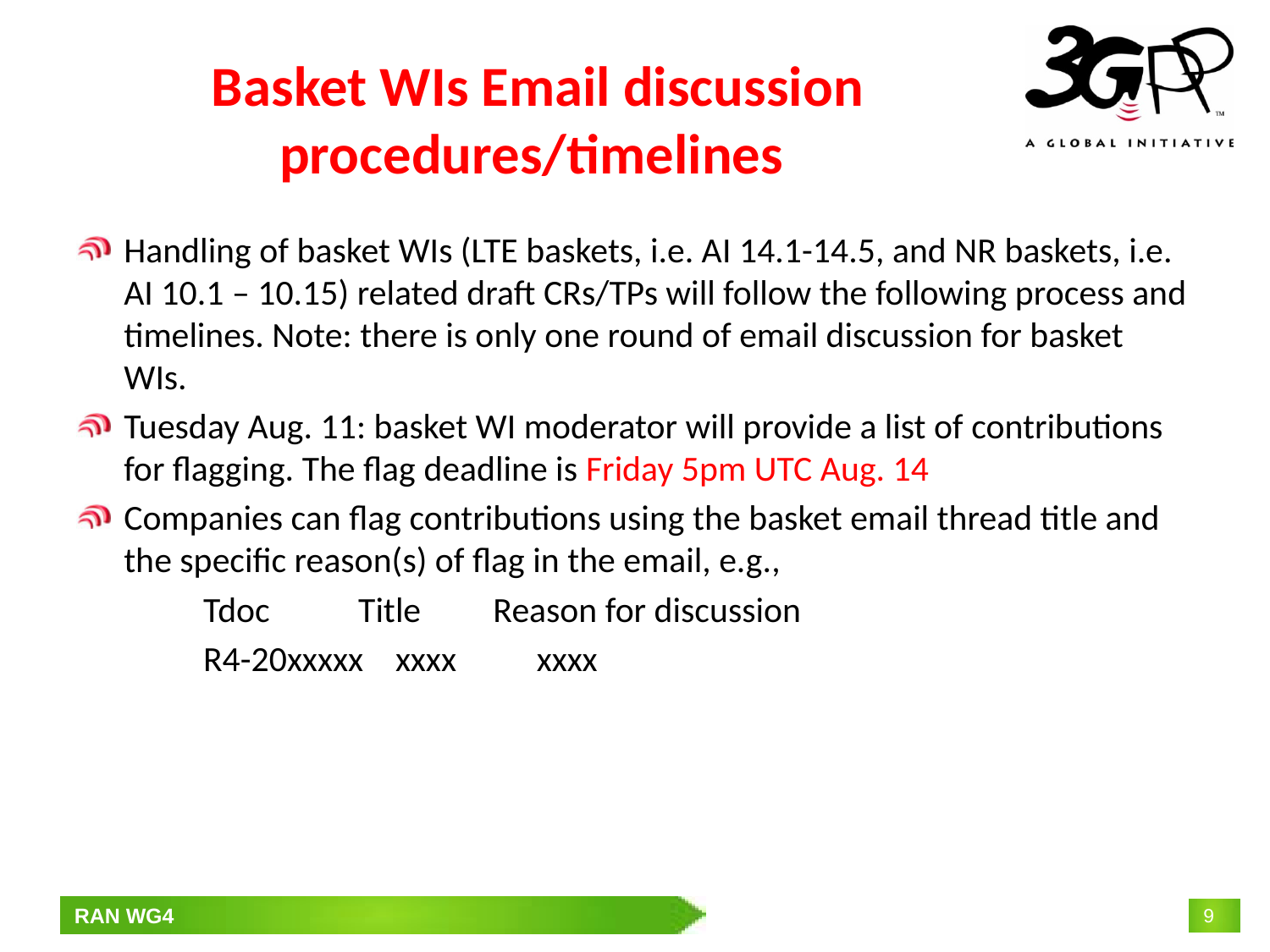

# Basket WIs Email discussion procedures/timelines
Handling of basket WIs (LTE baskets, i.e. AI 14.1-14.5, and NR baskets, i.e. AI 10.1 – 10.15) related draft CRs/TPs will follow the following process and timelines. Note: there is only one round of email discussion for basket WIs.
Tuesday Aug. 11: basket WI moderator will provide a list of contributions for flagging. The flag deadline is Friday 5pm UTC Aug. 14
Companies can flag contributions using the basket email thread title and the specific reason(s) of flag in the email, e.g.,
	Tdoc           Title         Reason for discussion
	R4-20xxxxx    xxxx          xxxx